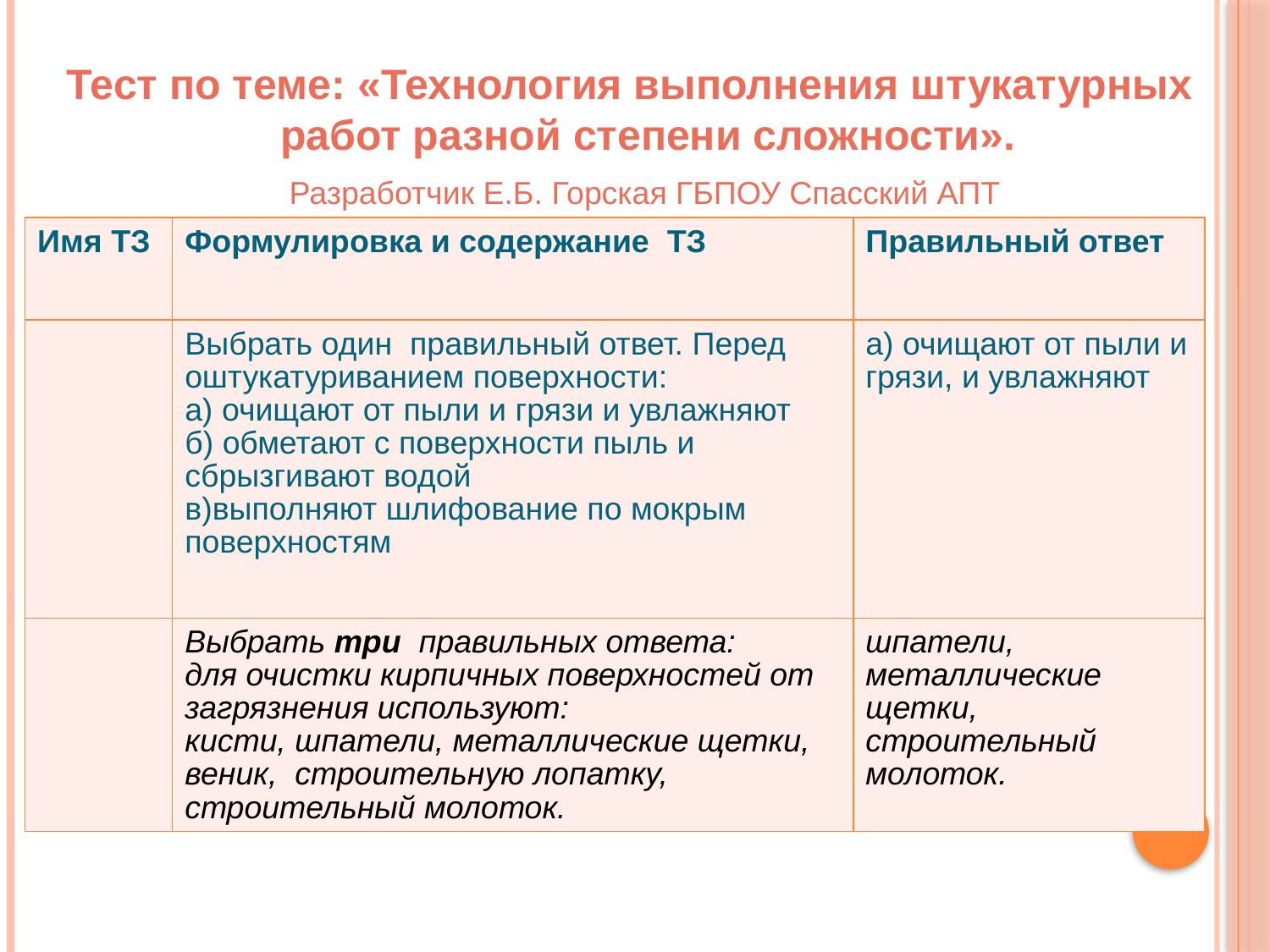

Тест по теме: «Технология выполнения штукатурных
                  работ разной степени сложности».
Разработчик Е.Б. Горская ГБПОУ Спасский АПТ
| Имя ТЗ | Формулировка и содержание ТЗ | Правильный ответ |
| --- | --- | --- |
|  | Выбрать один правильный ответ. Перед оштукатуриванием поверхности: а) очищают от пыли и грязи и увлажняют б) обметают с поверхности пыль и сбрызгивают водой в)выполняют шлифование по мокрым поверхностям | а) очищают от пыли и грязи, и увлажняют |
|  | Выбрать три правильных ответа: для очистки кирпичных поверхностей от загрязнения используют: кисти, шпатели, металлические щетки, веник, строительную лопатку, строительный молоток. | шпатели, металлические щетки, строительный молоток. |